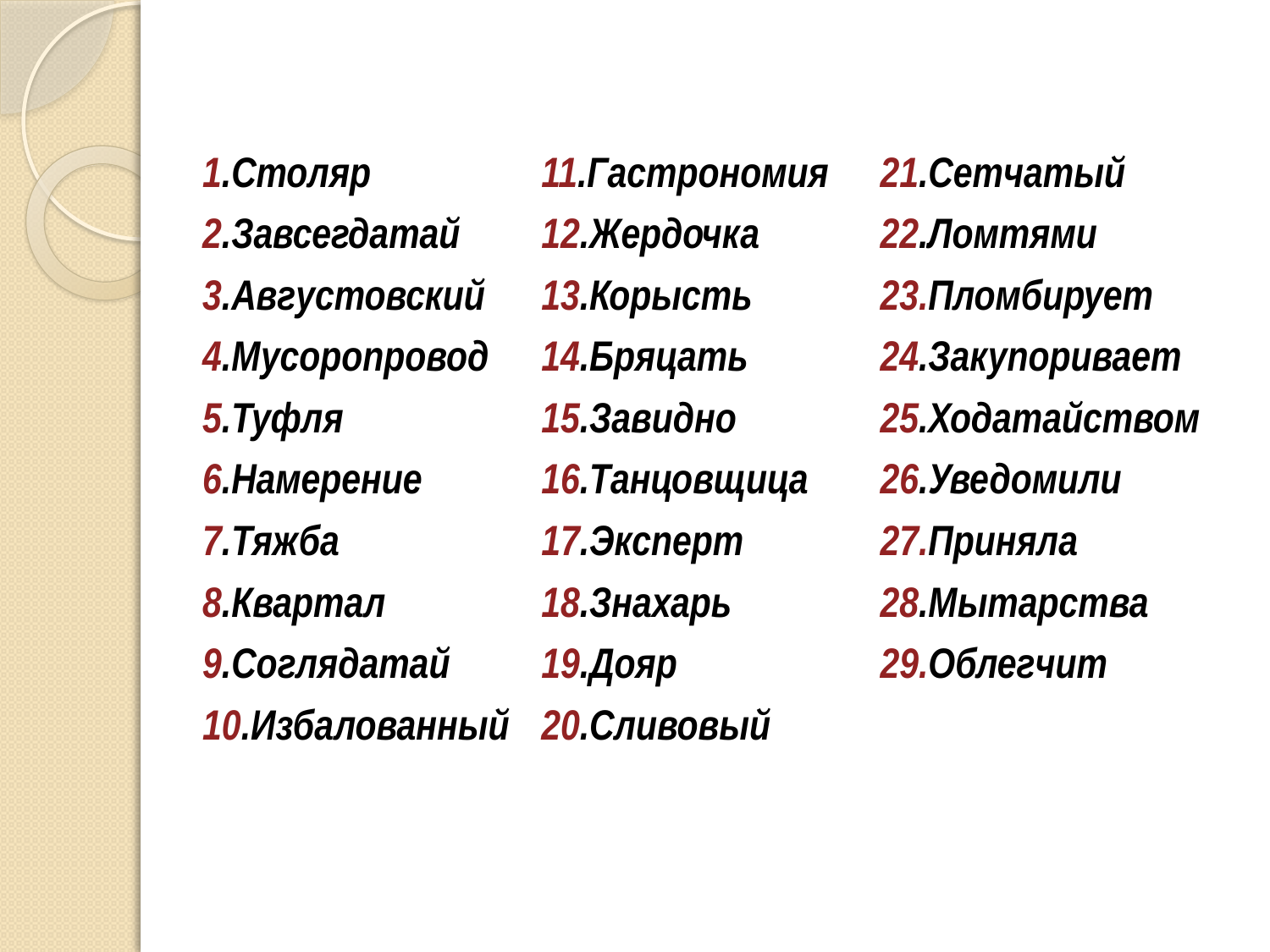

1.Столяр
2.Завсегдатай
3.Августовский
4.Мусоропровод
5.Туфля
6.Намерение
7.Тяжба
8.Квартал
9.Соглядатай
10.Избалованный
11.Гастрономия
12.Жердочка
13.Корысть
14.Бряцать
15.Завидно
16.Танцовщица
17.Эксперт
18.Знахарь
19.Дояр
20.Сливовый
21.Сетчатый
22.Ломтями
23.Пломбирует
24.Закупоривает
25.Ходатайством
26.Уведомили
27.Приняла
28.Мытарства
29.Облегчит